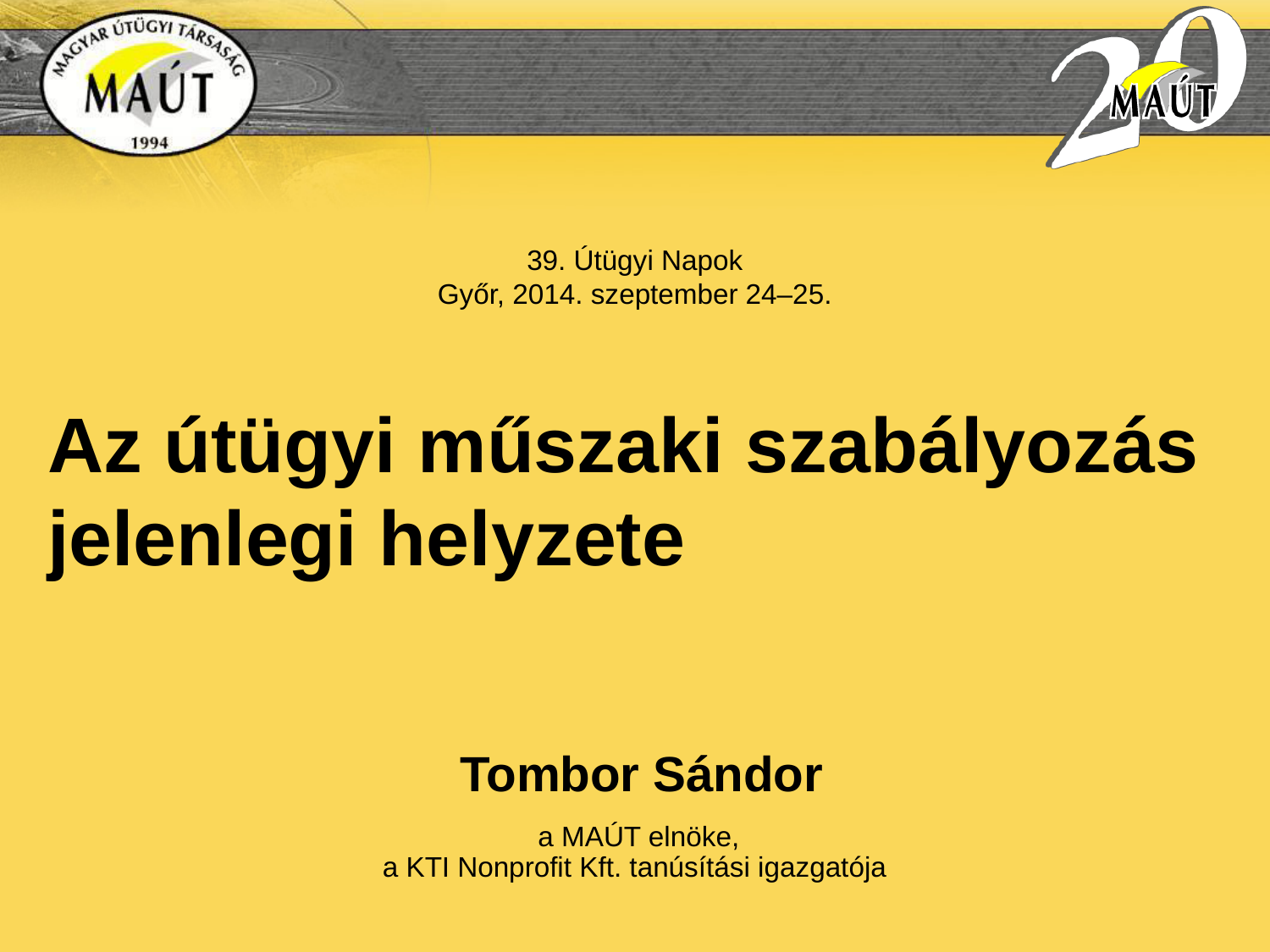

39. Útügyi Napok
Győr, 2014. szeptember 24–25.

Az útügyi műszaki szabályozás jelenlegi helyzete
 Tombor Sándor
 a MAÚT elnöke,
a KTI Nonprofit Kft. tanúsítási igazgatója